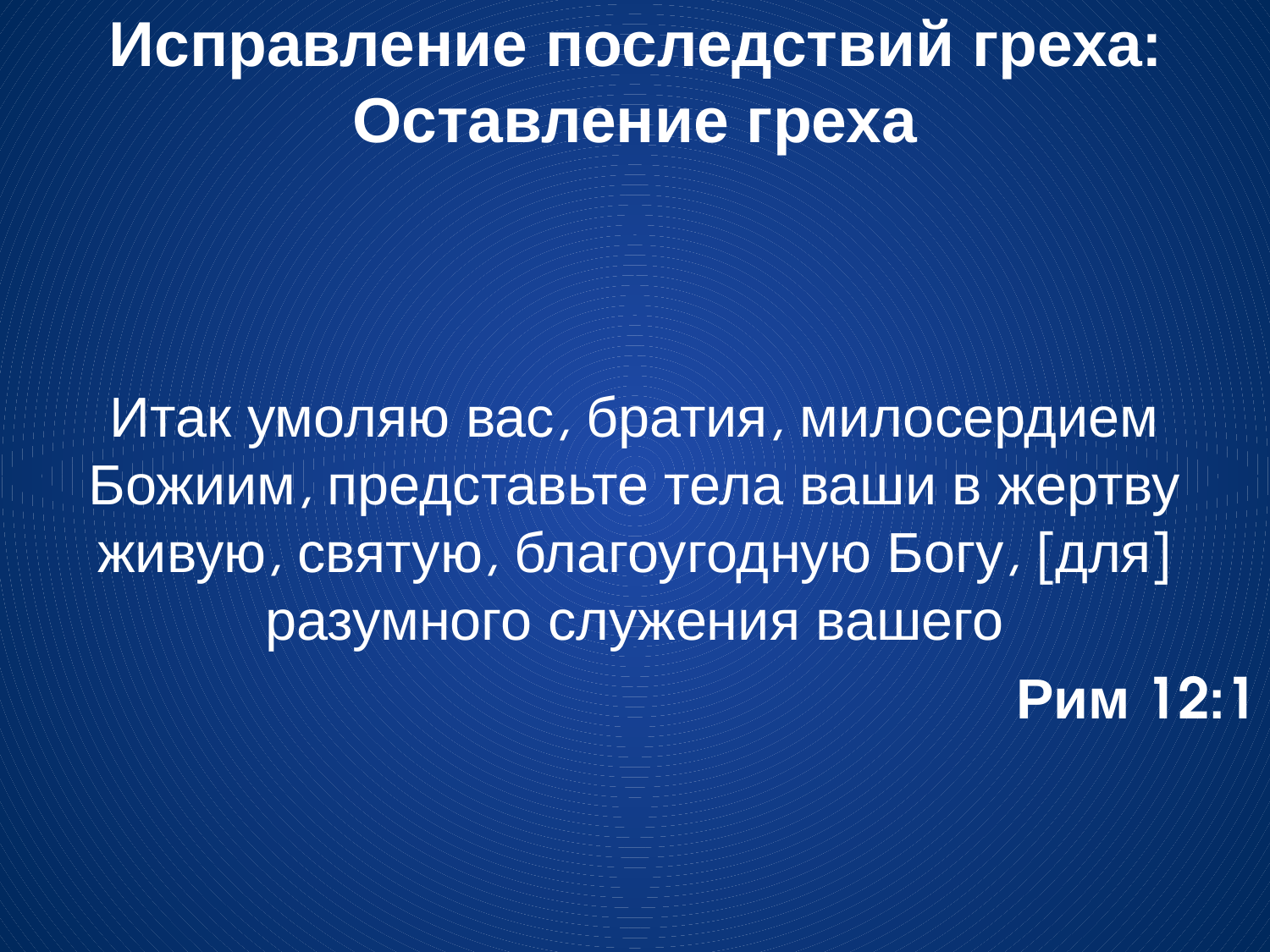

# Исправление последствий греха: Оставление греха
Итак умоляю вас, братия, милосердием Божиим, представьте тела ваши в жертву живую, святую, благоугодную Богу, [для] разумного служения вашего
Рим 12:1